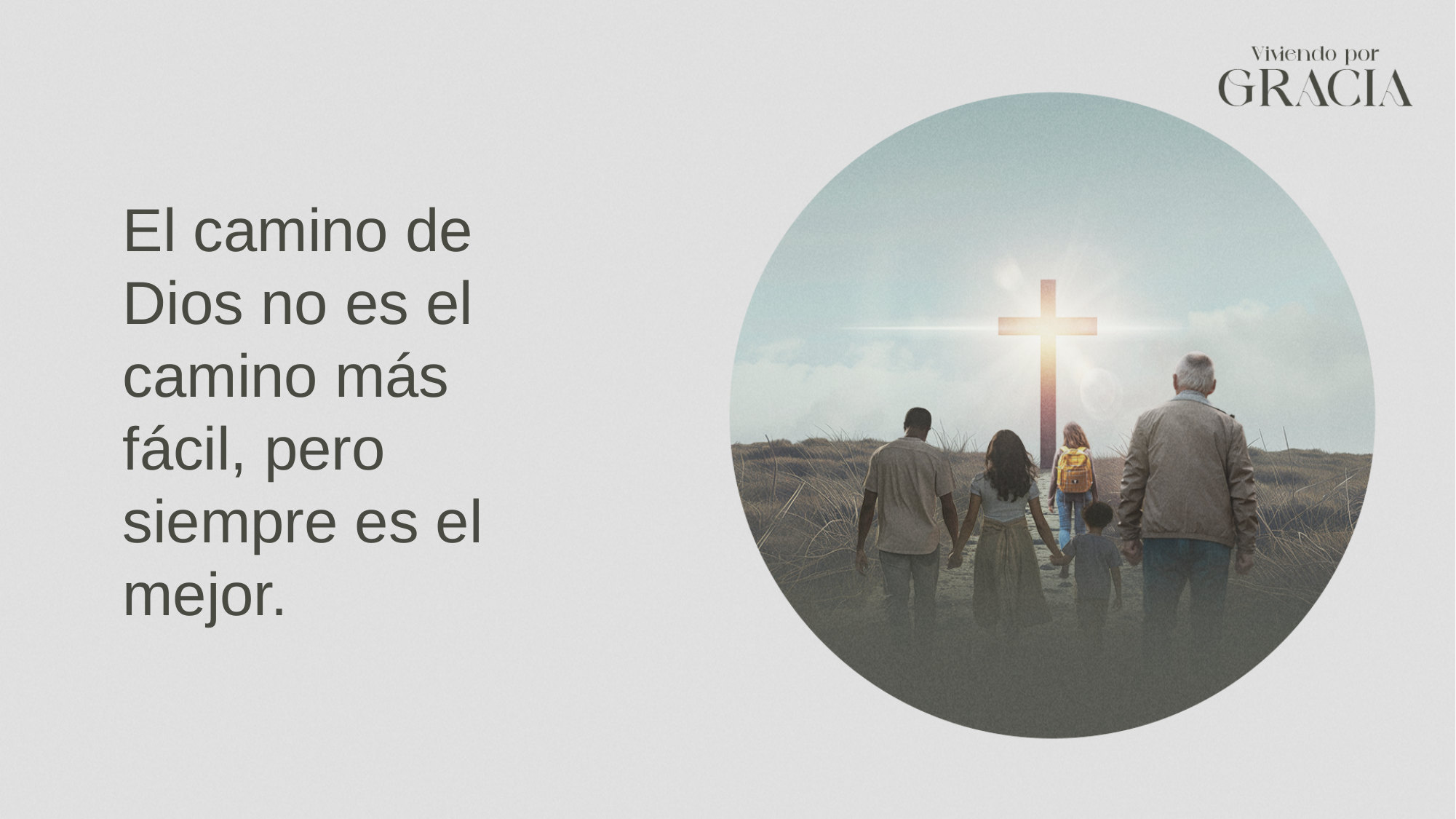

El camino de Dios no es el camino más fácil, pero siempre es el mejor.